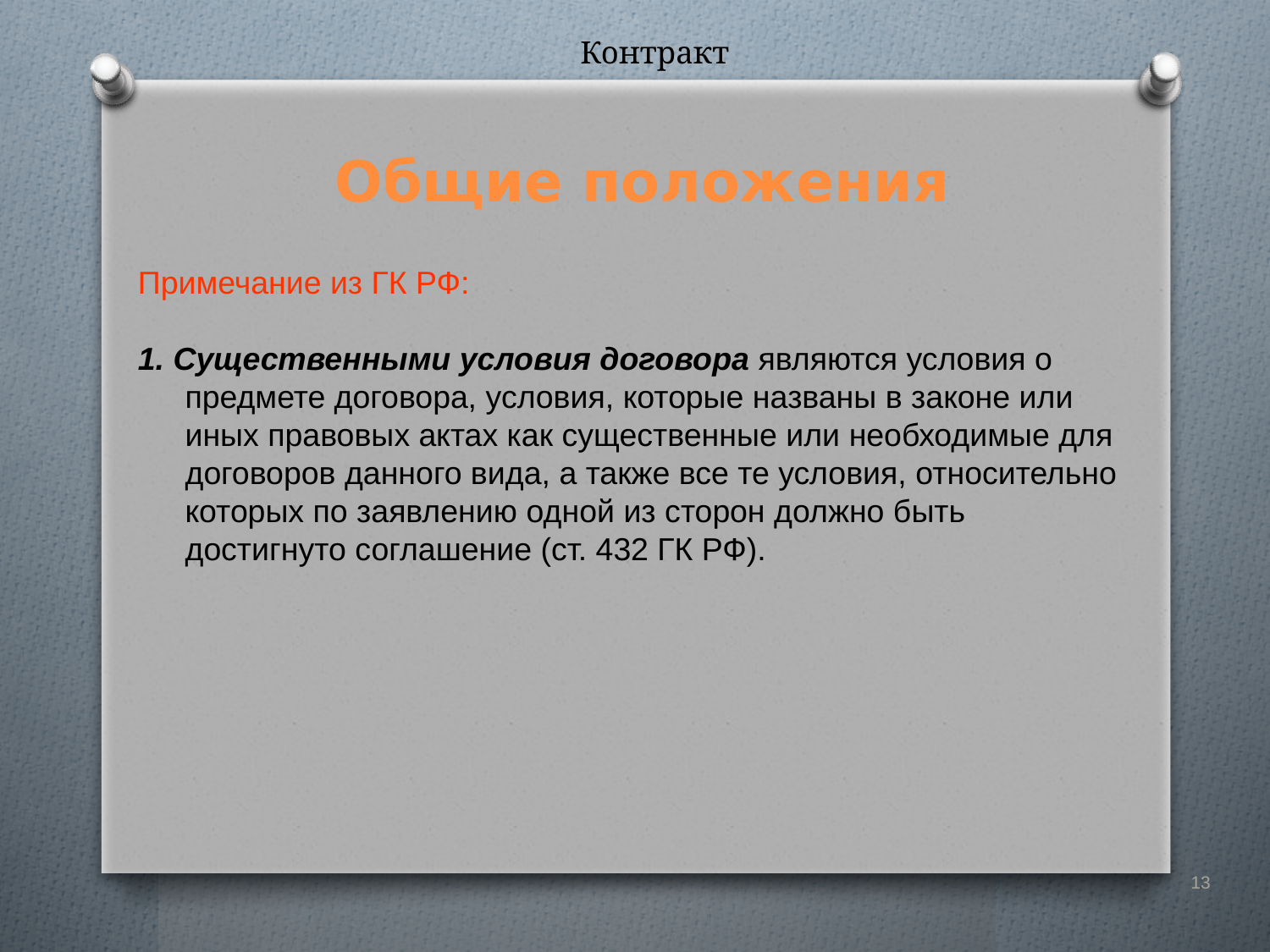

Контракт
Общие положения

Примечание из ГК РФ:

1. Существенными условия договора являются условия о предмете договора, условия, которые названы в законе или иных правовых актах как существенные или необходимые для договоров данного вида, а также все те условия, относительно которых по заявлению одной из сторон должно быть достигнуто соглашение (ст. 432 ГК РФ).

13